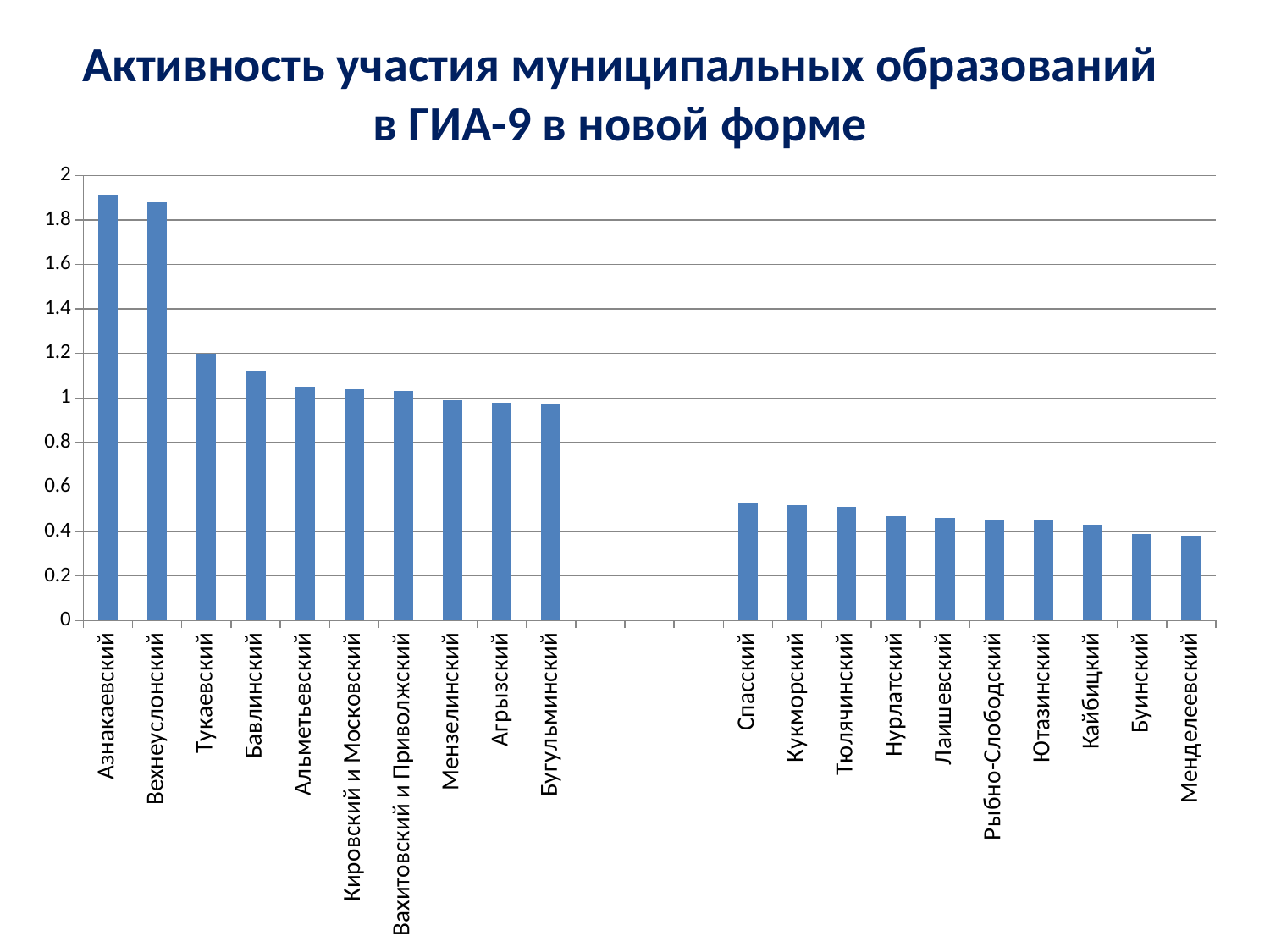

Активность участия муниципальных образований в ГИА-9 в новой форме

### Chart

| Category |  |
|---|---|
| Азнакаевский | 1.9100000000000001 |
| Вехнеуслонский | 1.8800000000000001 |
| Тукаевский | 1.2 |
| Бавлинский | 1.12 |
| Альметьевский | 1.05 |
| Кировский и Московский | 1.04 |
| Вахитовский и Приволжский | 1.03 |
| Мензелинский | 0.99 |
| Агрызский | 0.98 |
| Бугульминский | 0.9700000000000006 |
|  | None |
|  | None |
|  | None |
| Спасский | 0.53 |
| Кукморский | 0.52 |
| Тюлячинский | 0.51 |
| Нурлатский | 0.4700000000000001 |
| Лаишевский | 0.46 |
| Рыбно-Слободский | 0.45 |
| Ютазинский | 0.45 |
| Кайбицкий | 0.4300000000000004 |
| Буинский | 0.39000000000000085 |
| Менделеевский | 0.38000000000000084 |